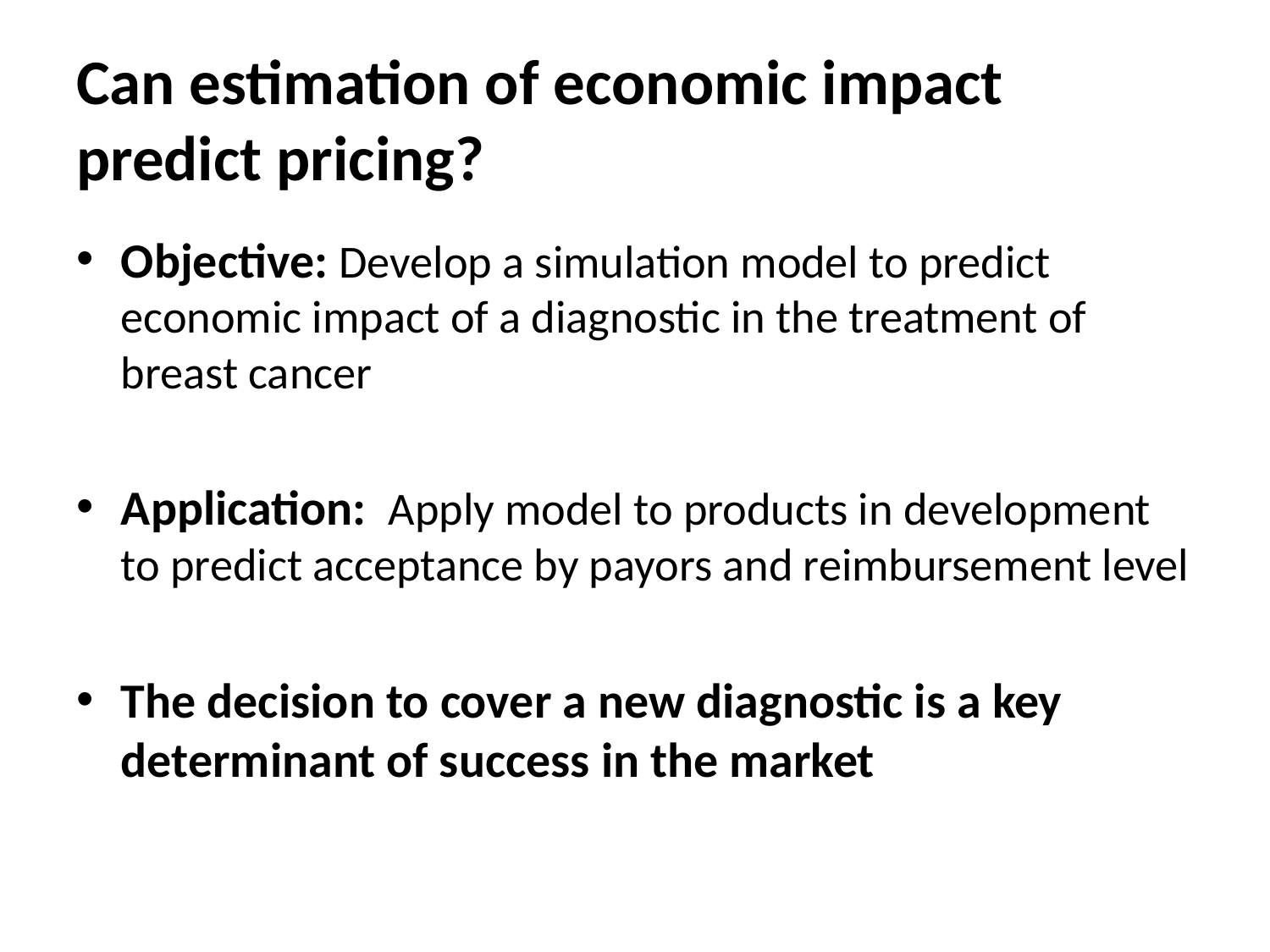

# Can estimation of economic impact predict pricing?
Objective: Develop a simulation model to predict economic impact of a diagnostic in the treatment of breast cancer

Application:  Apply model to products in development to predict acceptance by payors and reimbursement level

The decision to cover a new diagnostic is a key determinant of success in the market